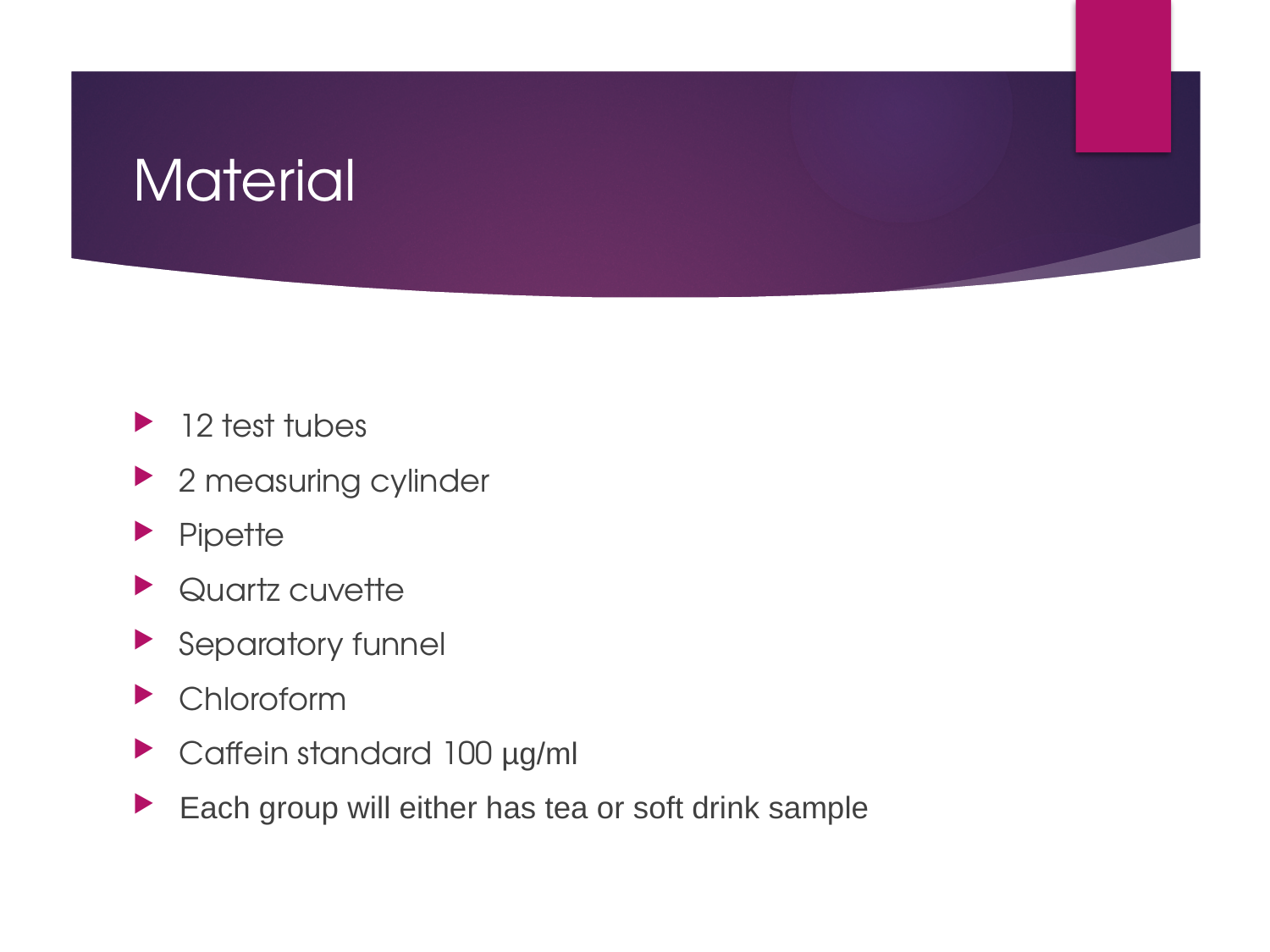

# Material

12 test tubes
2 measuring cylinder
Pipette
Quartz cuvette
Separatory funnel
Chloroform
Caffein standard 100 µg/ml
Each group will either has tea or soft drink sample